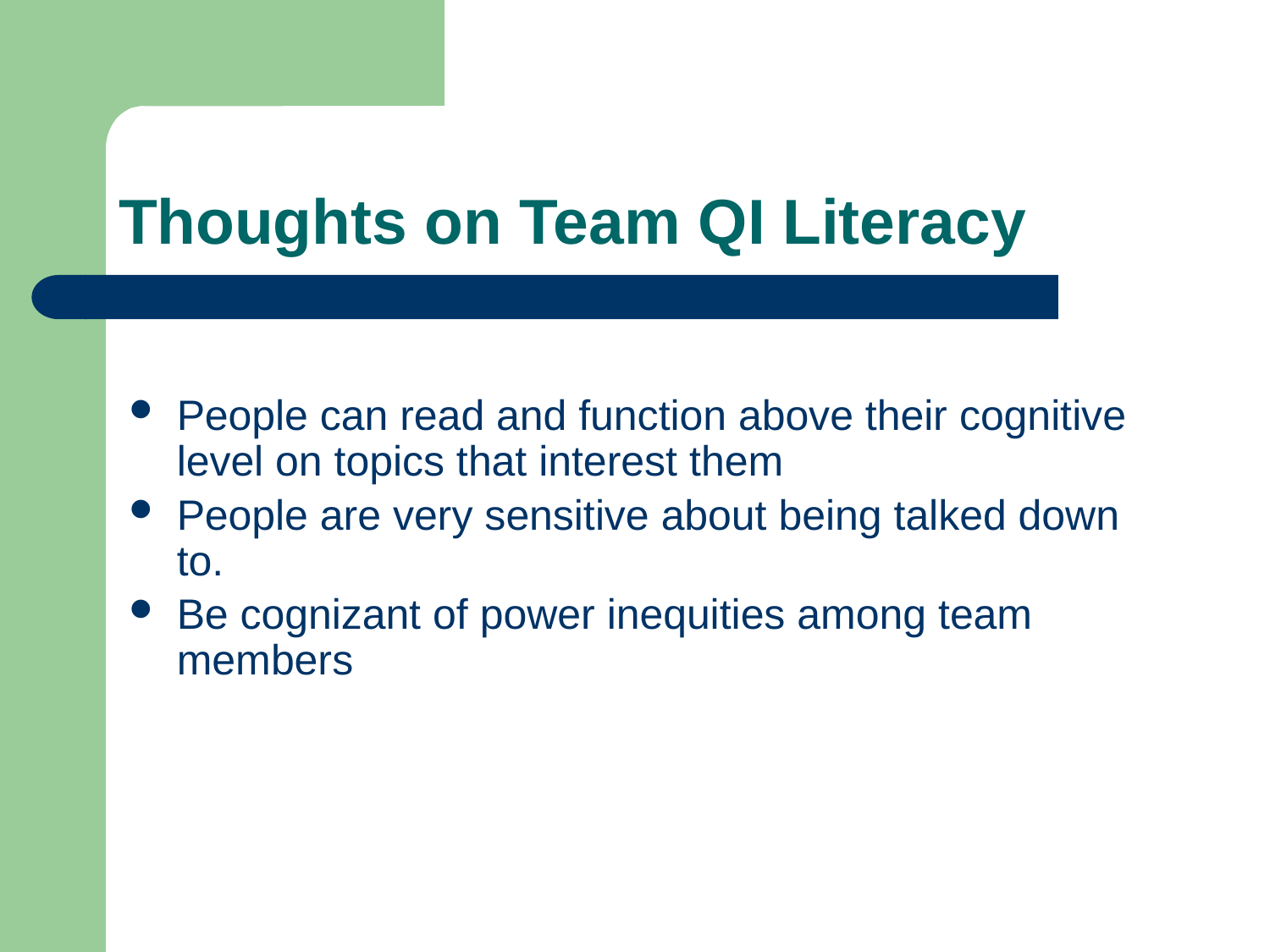

# Thoughts on Team QI Literacy

People can read and function above their cognitive level on topics that interest them
People are very sensitive about being talked down to.
Be cognizant of power inequities among team members